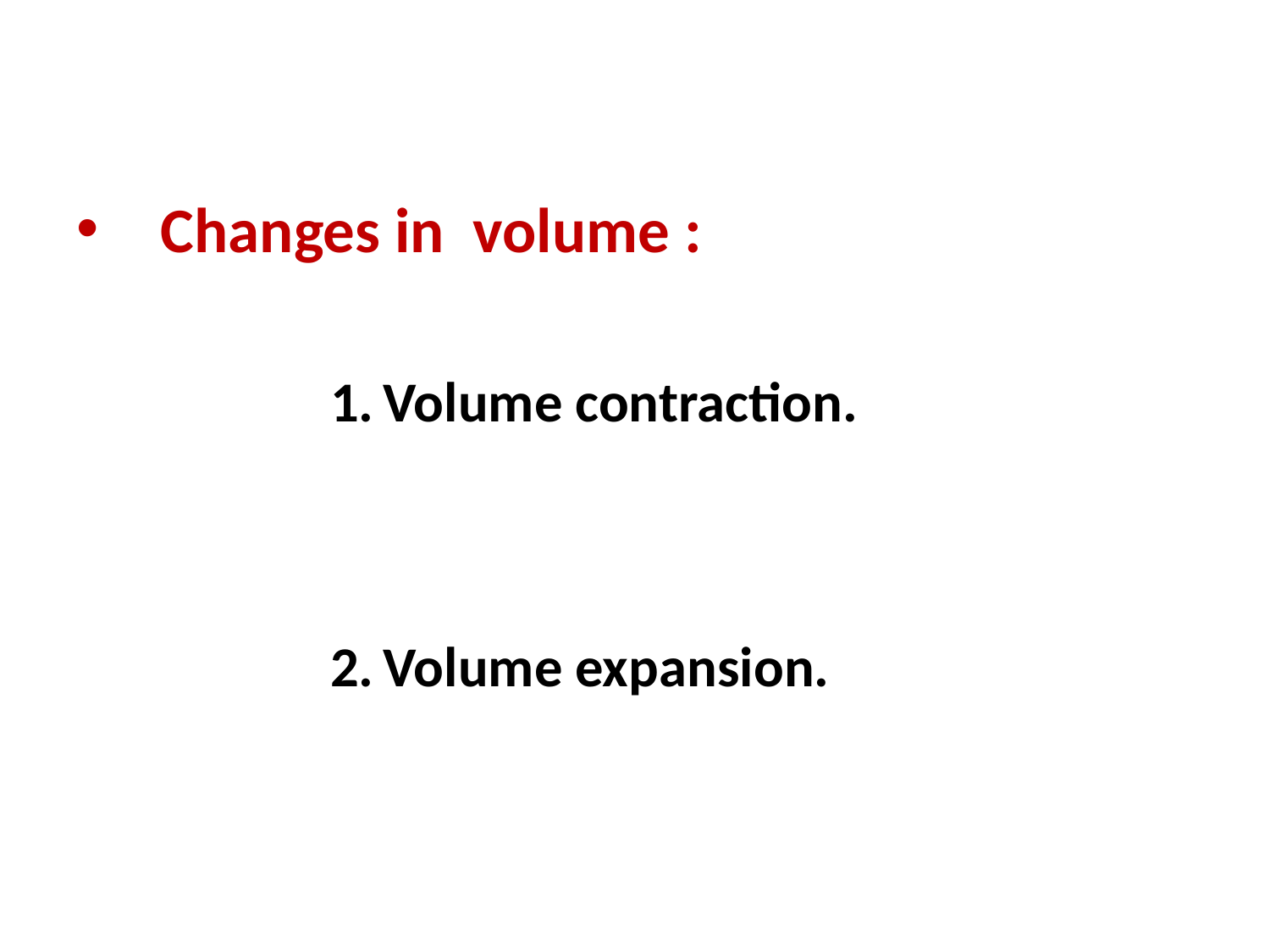

#

Changes in  volume :

Volume contraction.

Volume expansion.